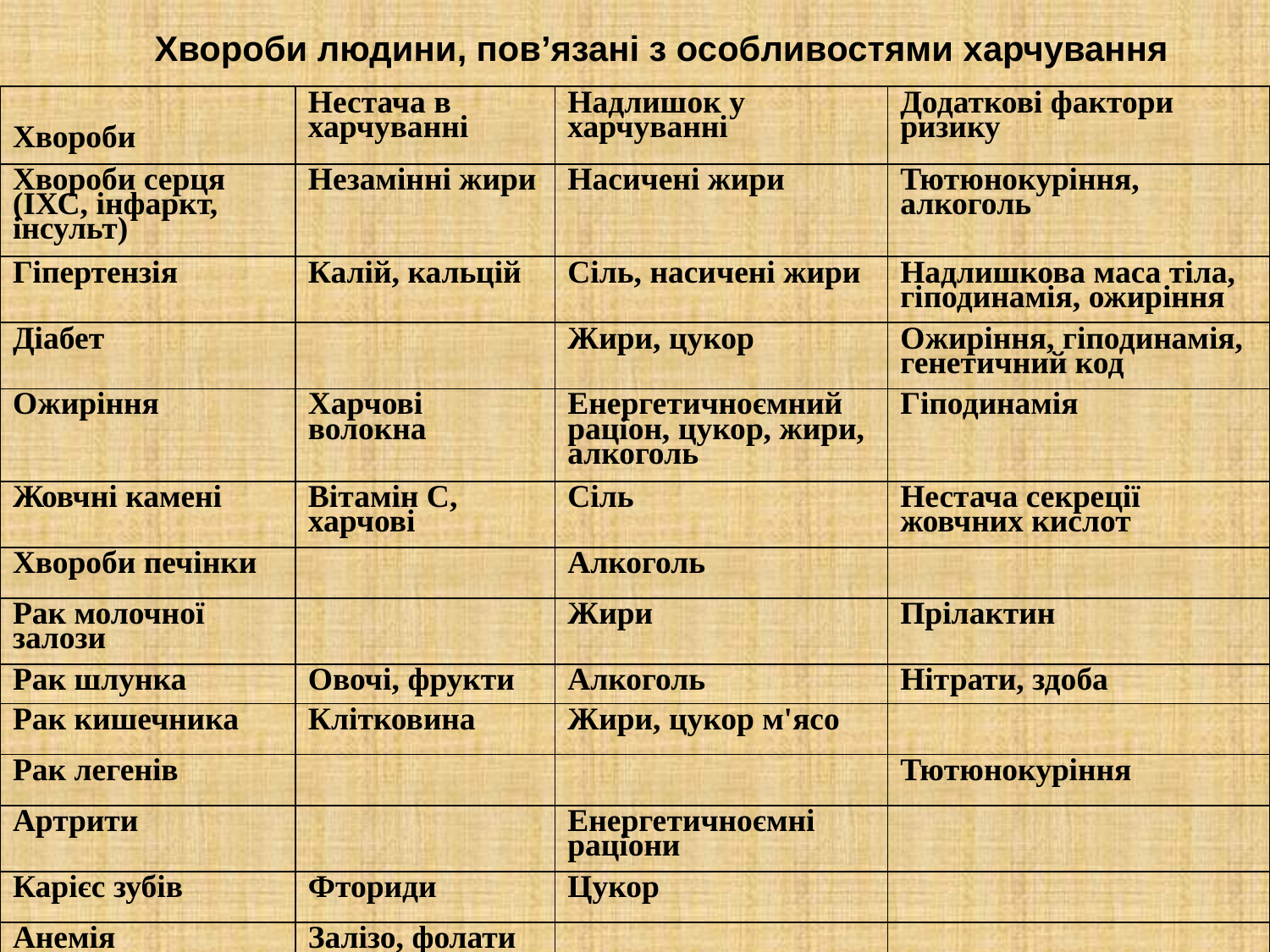

Хвороби людини, пов’язані з особливостями харчування
| Хвороби | Нестача в харчуванні | Надлишок у харчуванні | Додаткові фактори ризику |
| --- | --- | --- | --- |
| Хвороби серця (ІХС, інфаркт, інсульт) | Незамінні жири | Насичені жири | Тютюнокуріння, алкоголь |
| Гіпертензія | Калій, кальцій | Сіль, насичені жири | Надлишкова маса тіла, гіподинамія, ожиріння |
| Діабет |  | Жири, цукор | Ожиріння, гіподинамія, генетичний код |
| Ожиріння | Харчові волокна | Енергетичноємний раціон, цукор, жири, алкоголь | Гіподинамія |
| Жовчні камені | Вітамін С, харчові | Сіль | Нестача секреції жовчних кислот |
| Хвороби печінки |  | Алкоголь |  |
| Рак молочної залози |  | Жири | Прілактин |
| Рак шлунка | Овочі, фрукти | Алкоголь | Нітрати, здоба |
| Рак кишечника | Клітковина | Жири, цукор м'ясо |  |
| Рак легенів |  |  | Тютюнокуріння |
| Артрити |  | Енергетичноємні раціони |  |
| Карієс зубів | Фториди | Цукор |  |
| Анемія | Залізо, фолати |  |  |
| Зоб | Йод |  |  |